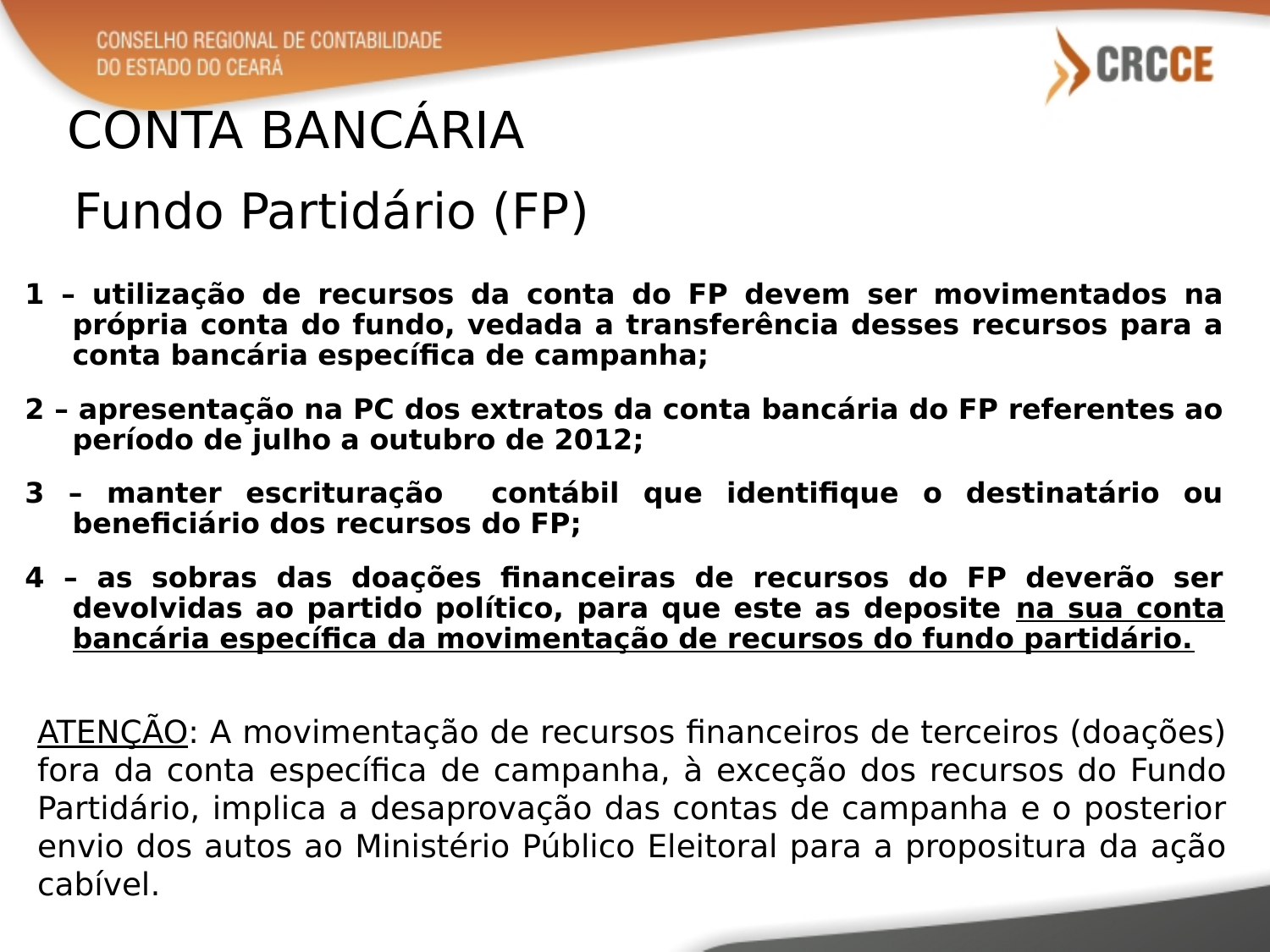

CONTA BANCÁRIA
Fundo Partidário (FP)
1 – utilização de recursos da conta do FP devem ser movimentados na própria conta do fundo, vedada a transferência desses recursos para a conta bancária específica de campanha;

2 – apresentação na PC dos extratos da conta bancária do FP referentes ao período de julho a outubro de 2012;

3 – manter escrituração  contábil que identifique o destinatário ou beneficiário dos recursos do FP;

4 – as sobras das doações financeiras de recursos do FP deverão ser devolvidas ao partido político, para que este as deposite na sua conta bancária específica da movimentação de recursos do fundo partidário.

ATENÇÃO: A movimentação de recursos financeiros de terceiros (doações) fora da conta específica de campanha, à exceção dos recursos do Fundo Partidário, implica a desaprovação das contas de campanha e o posterior envio dos autos ao Ministério Público Eleitoral para a propositura da ação cabível.